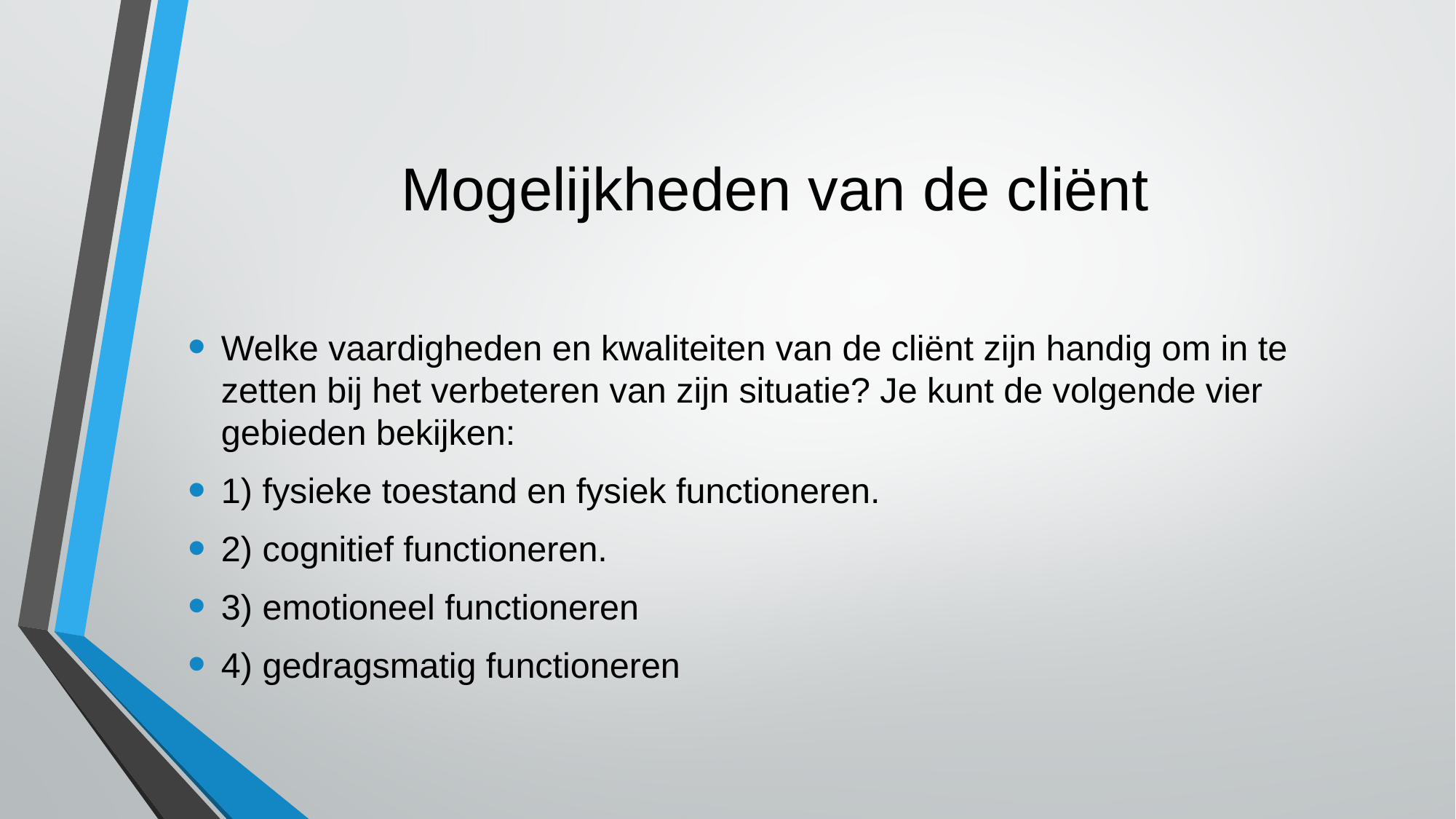

# Mogelijkheden van de cliënt
Welke vaardigheden en kwaliteiten van de cliënt zijn handig om in te zetten bij het verbeteren van zijn situatie? Je kunt de volgende vier gebieden bekijken:
1) fysieke toestand en fysiek functioneren.
2) cognitief functioneren.
3) emotioneel functioneren
4) gedragsmatig functioneren